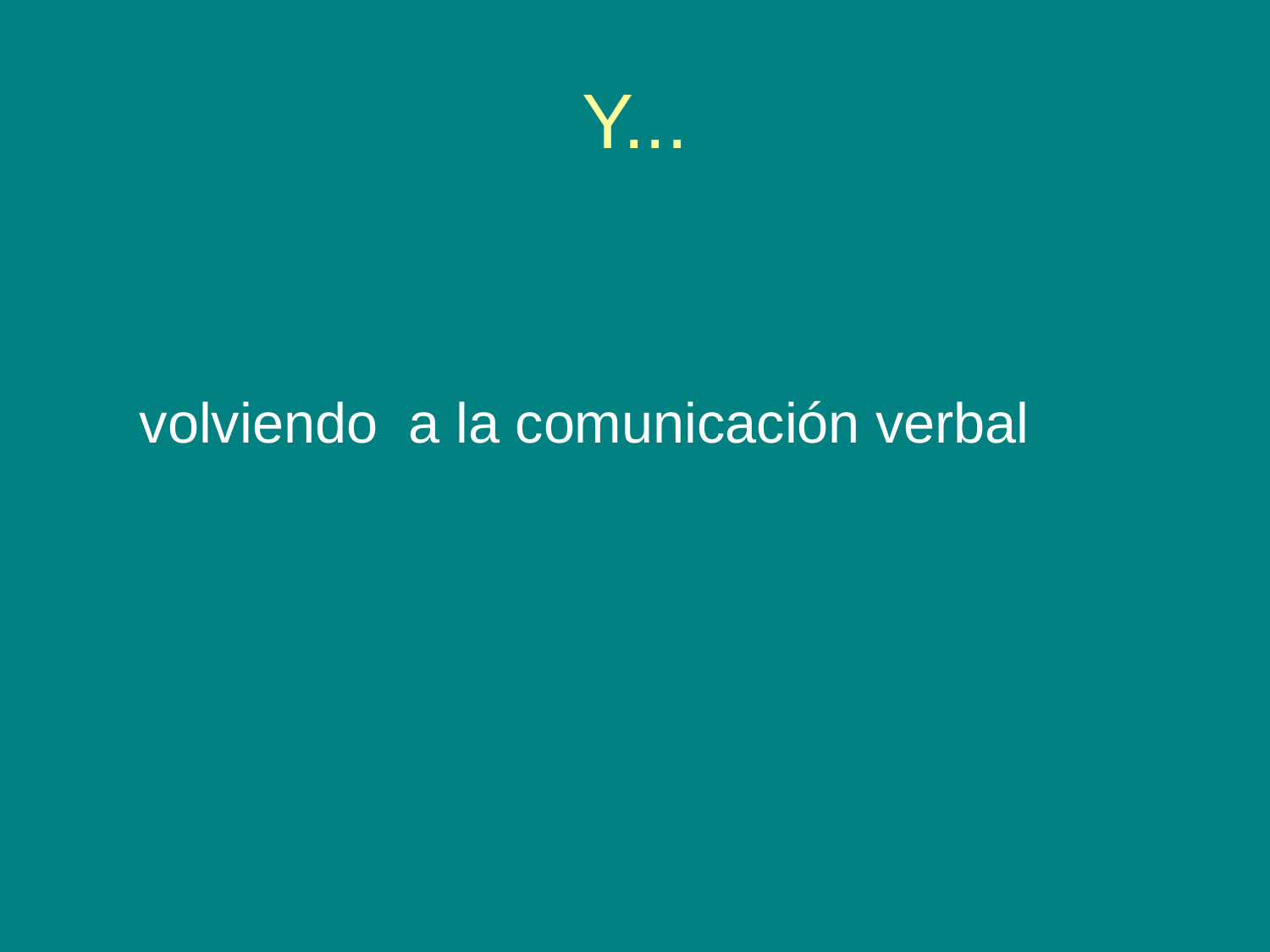

# Y...

	 volviendo  a la comunicación verbal